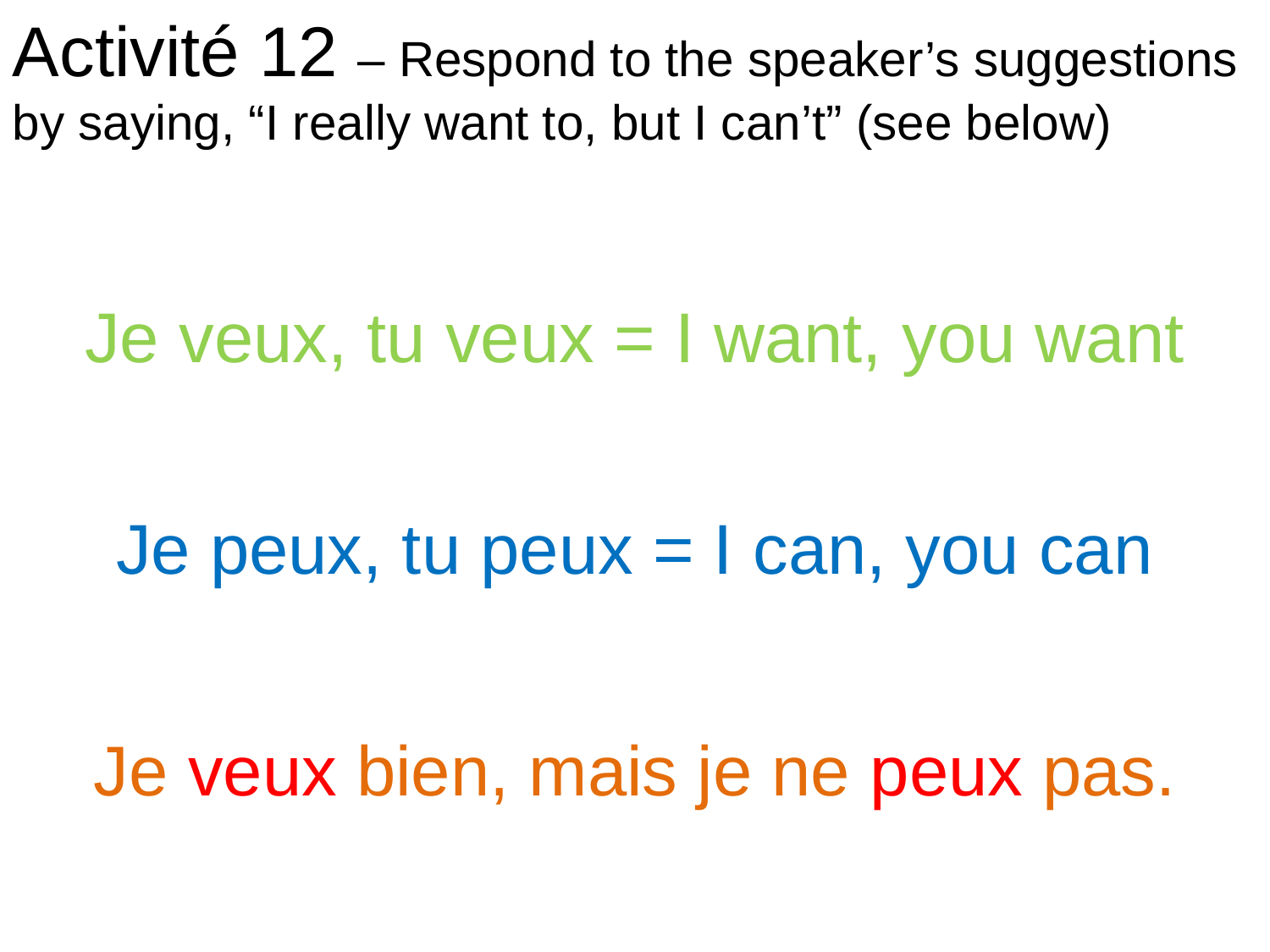

Activité 12 – Respond to the speaker’s suggestions by saying, “I really want to, but I can’t” (see below)
Je veux, tu veux = I want, you want
Je peux, tu peux = I can, you can
Je veux bien, mais je ne peux pas.